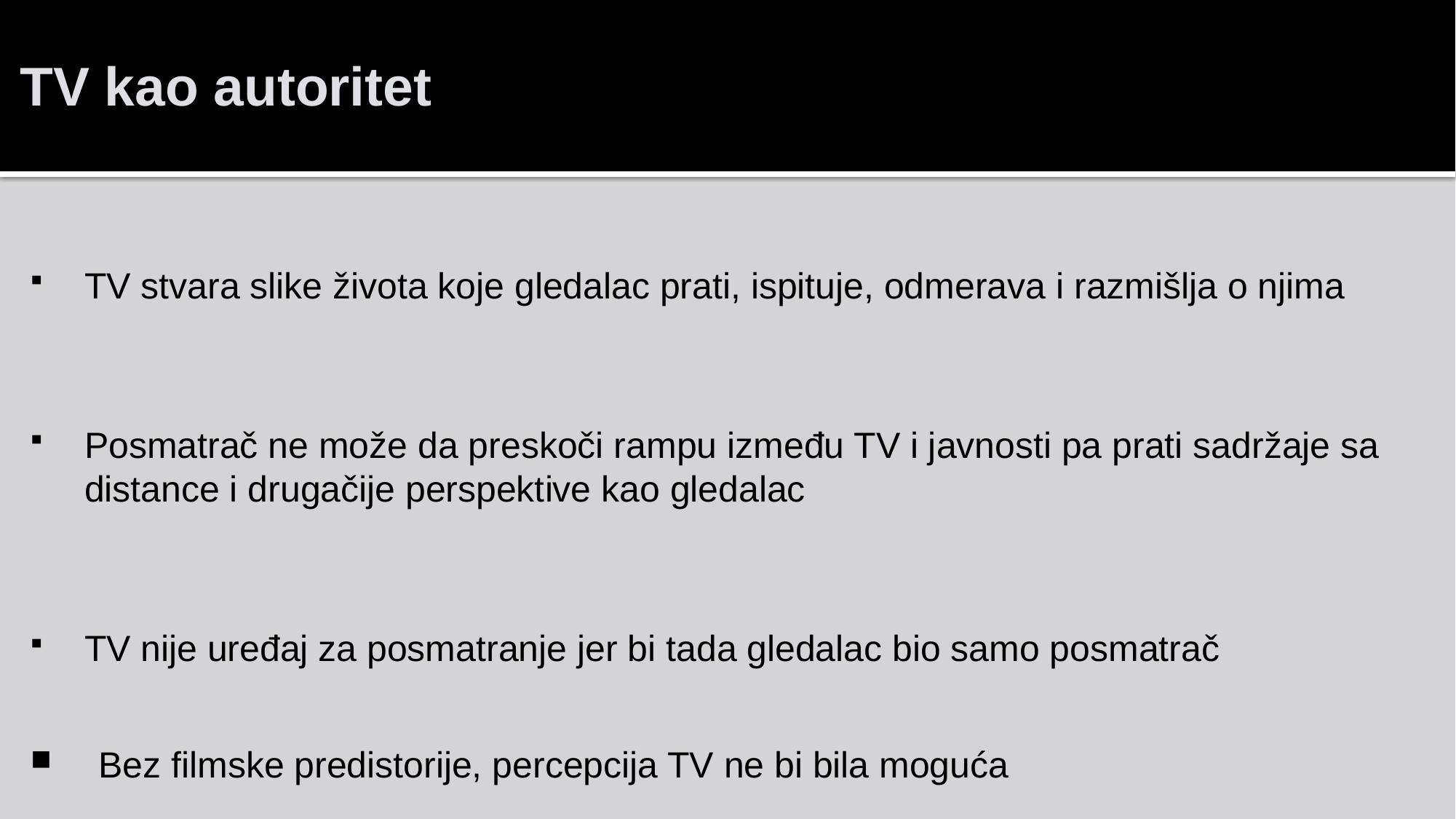

# TV kao autoritet

TV stvara slike života koje gledalac prati, ispituje, odmerava i razmišlja o njima

Posmatrač ne može da preskoči rampu između TV i javnosti pa prati sadržaje sa distance i drugačije perspektive kao gledalac

TV nije uređaj za posmatranje jer bi tada gledalac bio samo posmatrač

   Bez filmske predistorije, percepcija TV ne bi bila moguća